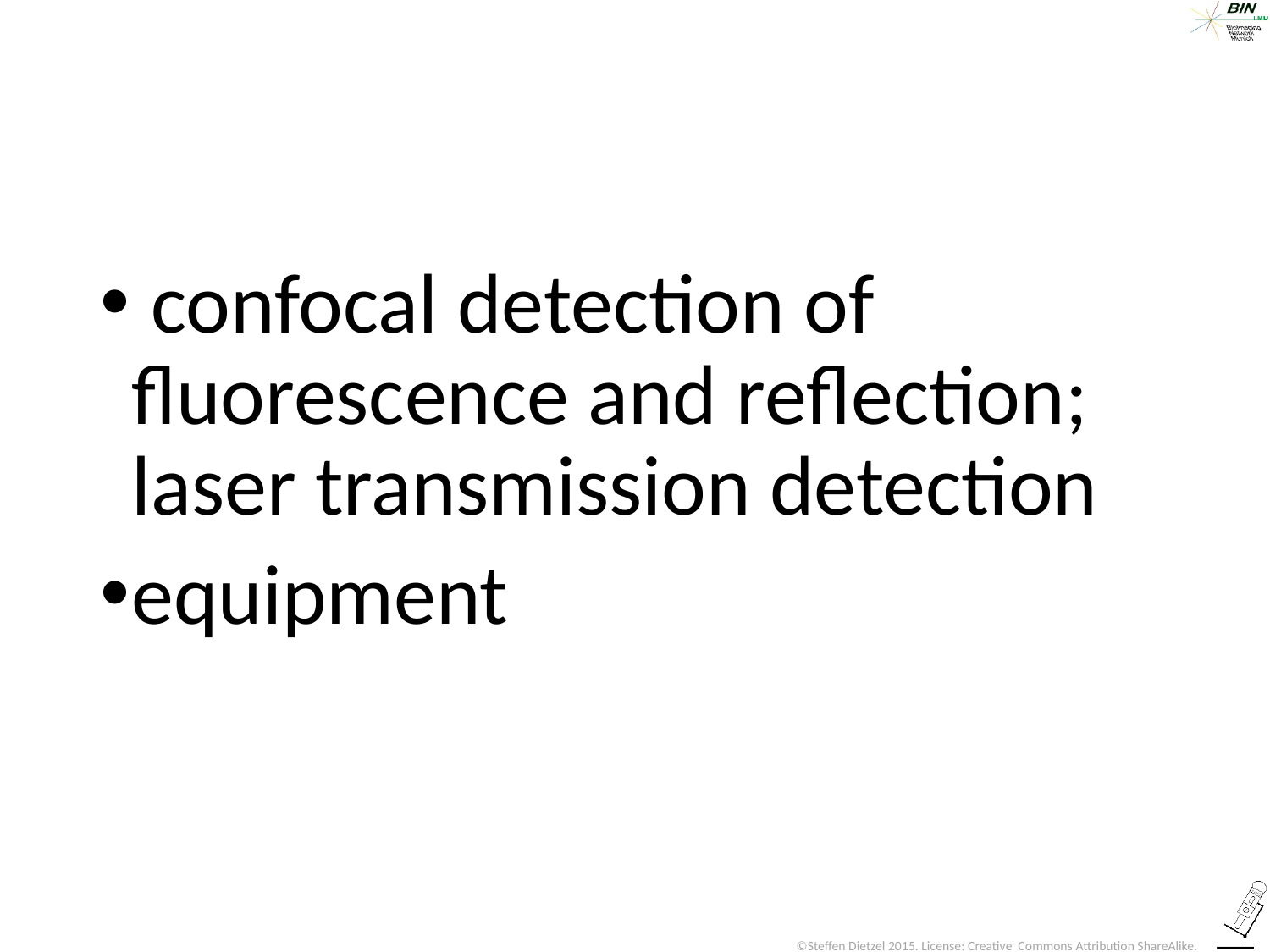

confocal detection of fluorescence and reflection; laser transmission detection
equipment